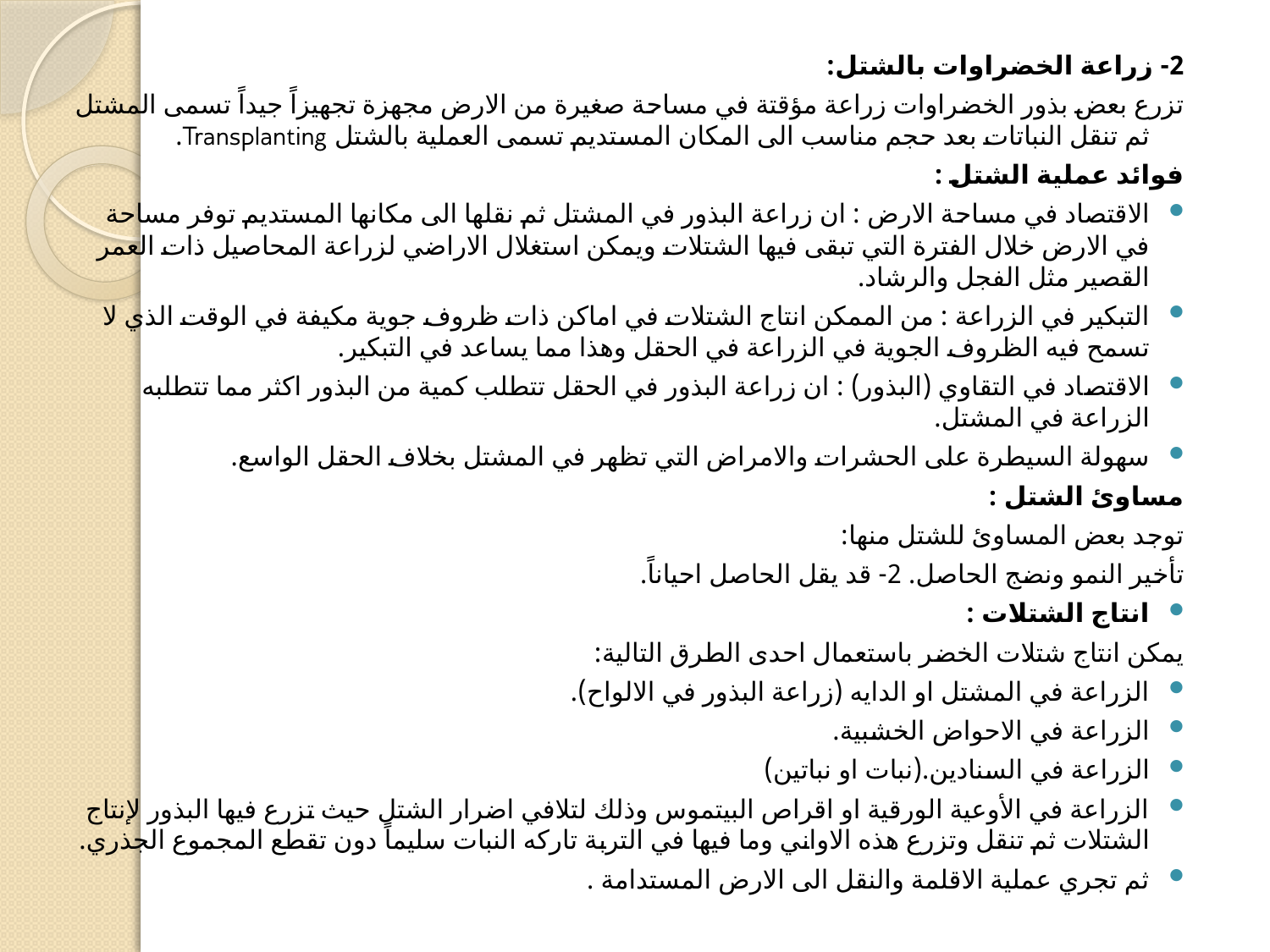

#
2- زراعة الخضراوات بالشتل:
تزرع بعض بذور الخضراوات زراعة مؤقتة في مساحة صغيرة من الارض مجهزة تجهيزاً جيداً تسمى المشتل ثم تنقل النباتات بعد حجم مناسب الى المكان المستديم تسمى العملية بالشتل Transplanting.
فوائد عملية الشتل :
الاقتصاد في مساحة الارض : ان زراعة البذور في المشتل ثم نقلها الى مكانها المستديم توفر مساحة في الارض خلال الفترة التي تبقى فيها الشتلات ويمكن استغلال الاراضي لزراعة المحاصيل ذات العمر القصير مثل الفجل والرشاد.
التبكير في الزراعة : من الممكن انتاج الشتلات في اماكن ذات ظروف جوية مكيفة في الوقت الذي لا تسمح فيه الظروف الجوية في الزراعة في الحقل وهذا مما يساعد في التبكير.
الاقتصاد في التقاوي (البذور) : ان زراعة البذور في الحقل تتطلب كمية من البذور اكثر مما تتطلبه الزراعة في المشتل.
سهولة السيطرة على الحشرات والامراض التي تظهر في المشتل بخلاف الحقل الواسع.
مساوئ الشتل :
توجد بعض المساوئ للشتل منها:
تأخير النمو ونضج الحاصل. 2- قد يقل الحاصل احياناً.
انتاج الشتلات :
يمكن انتاج شتلات الخضر باستعمال احدى الطرق التالية:
الزراعة في المشتل او الدايه (زراعة البذور في الالواح).
الزراعة في الاحواض الخشبية.
الزراعة في السنادين.(نبات او نباتين)
الزراعة في الأوعية الورقية او اقراص البيتموس وذلك لتلافي اضرار الشتل حيث تزرع فيها البذور لإنتاج الشتلات ثم تنقل وتزرع هذه الاواني وما فيها في التربة تاركه النبات سليماً دون تقطع المجموع الجذري.
ثم تجري عملية الاقلمة والنقل الى الارض المستدامة .